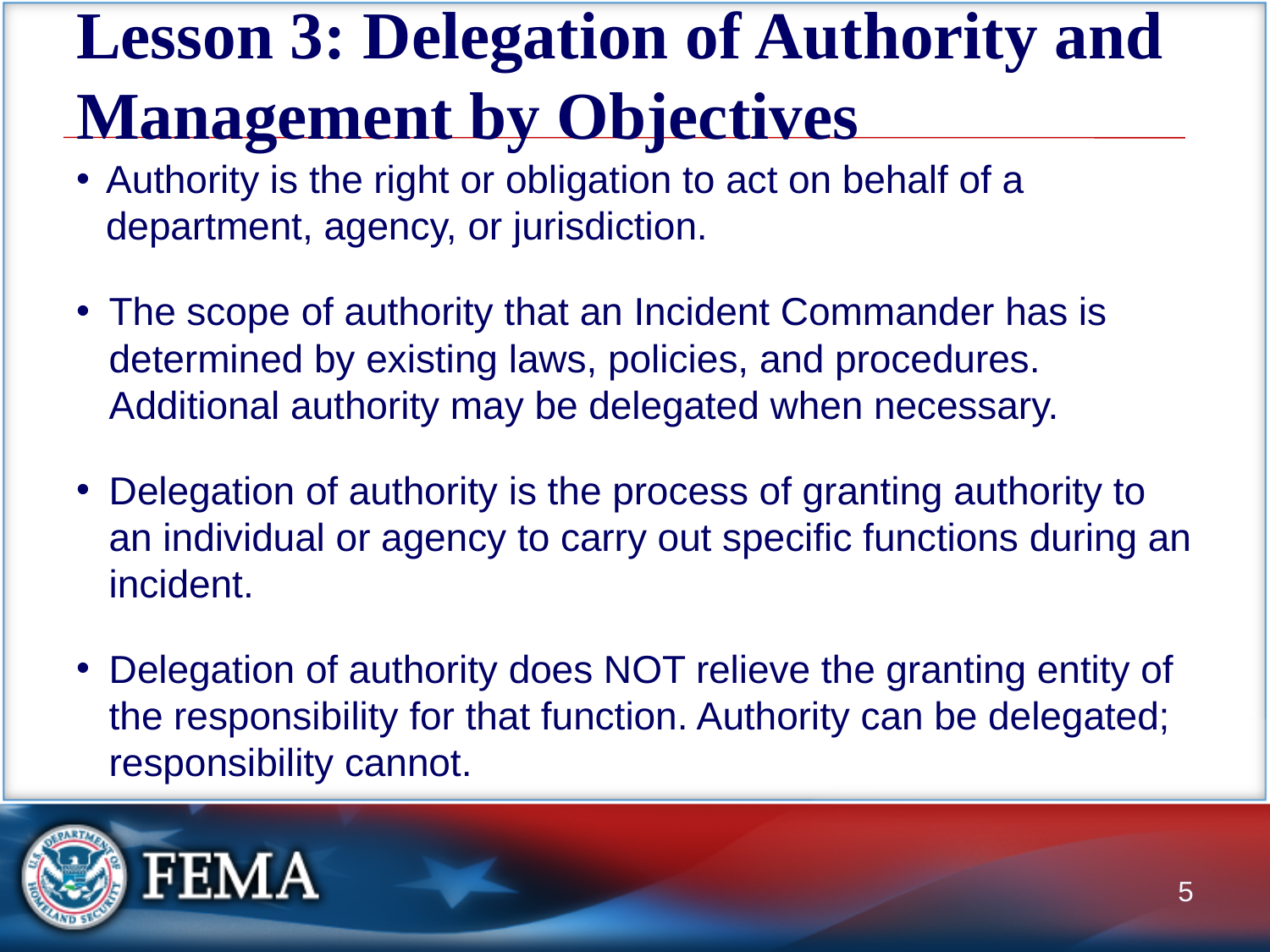

# Lesson 3: Delegation of Authority and Management by Objectives
Authority is the right or obligation to act on behalf of a department, agency, or jurisdiction.
The scope of authority that an Incident Commander has is determined by existing laws, policies, and procedures. Additional authority may be delegated when necessary.
Delegation of authority is the process of granting authority to an individual or agency to carry out specific functions during an incident.
Delegation of authority does NOT relieve the granting entity of the responsibility for that function. Authority can be delegated; responsibility cannot.
5